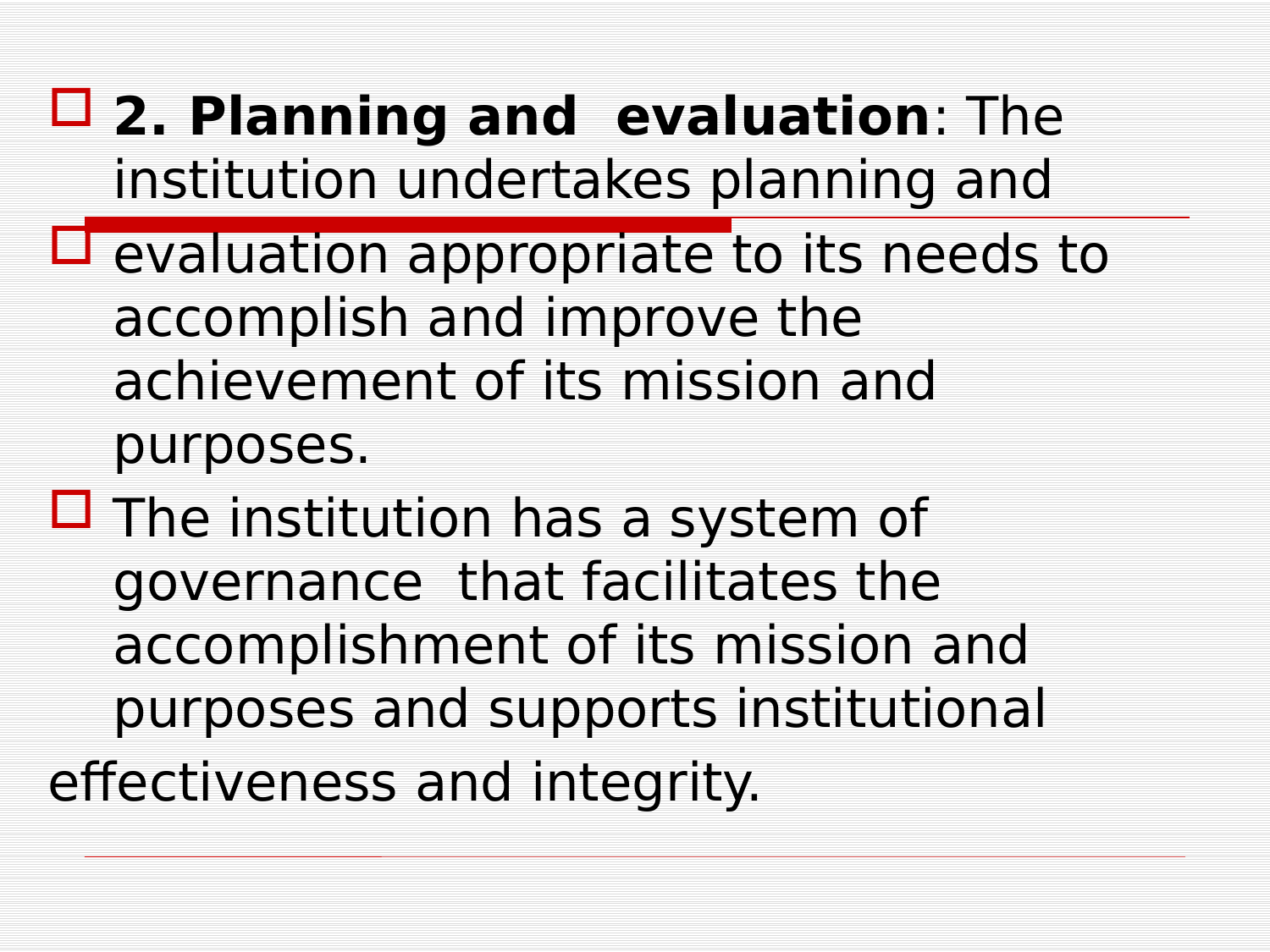

2. Planning and  evaluation: The institution undertakes planning and
evaluation appropriate to its needs to accomplish and improve the achievement of its mission and purposes.
The institution has a system of governance  that facilitates the accomplishment of its mission and purposes and supports institutional
effectiveness and integrity.